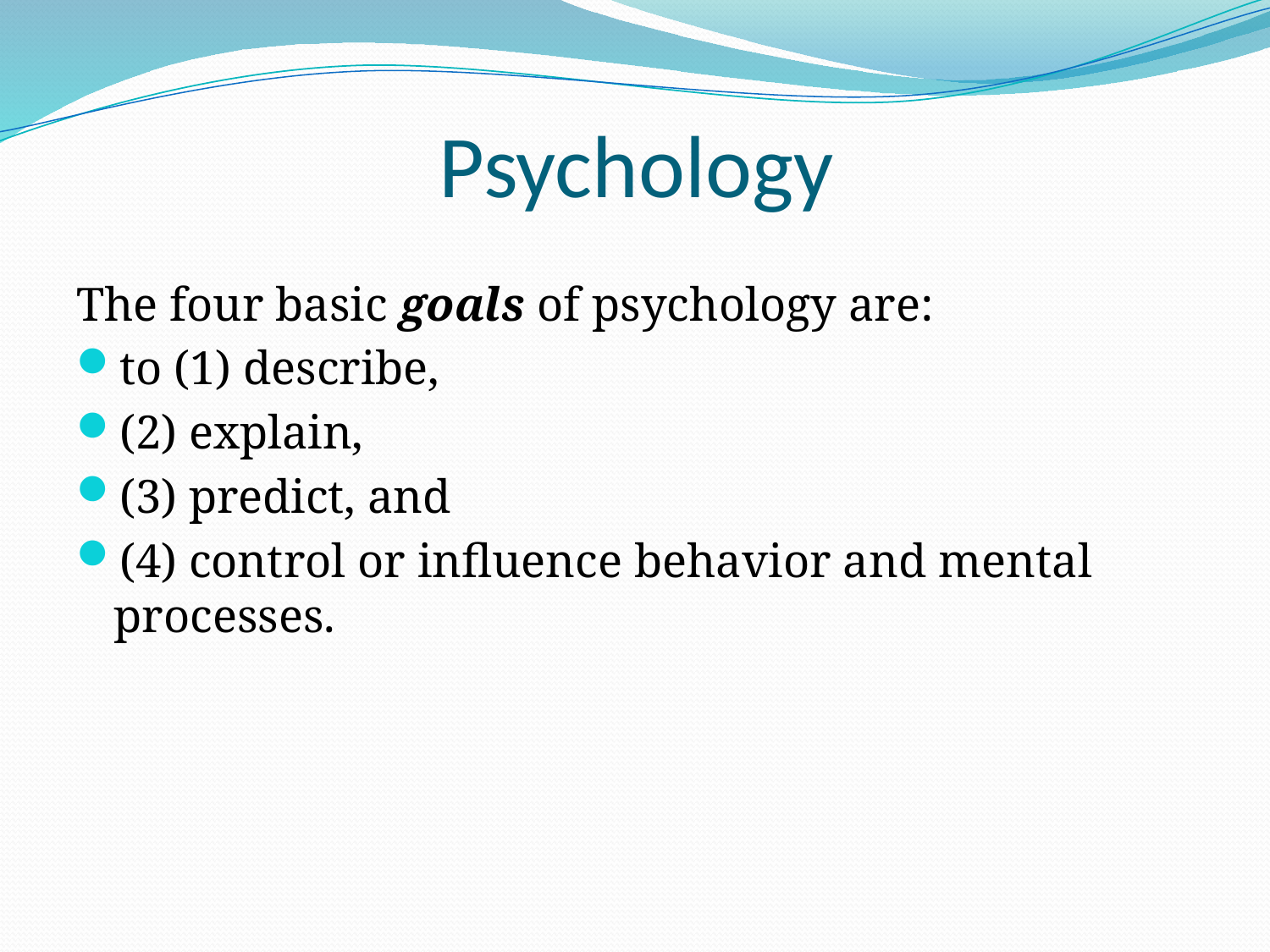

# Psychology
The four basic goals of psychology are:
to (1) describe,
(2) explain,
(3) predict, and
(4) control or influence behavior and mental processes.